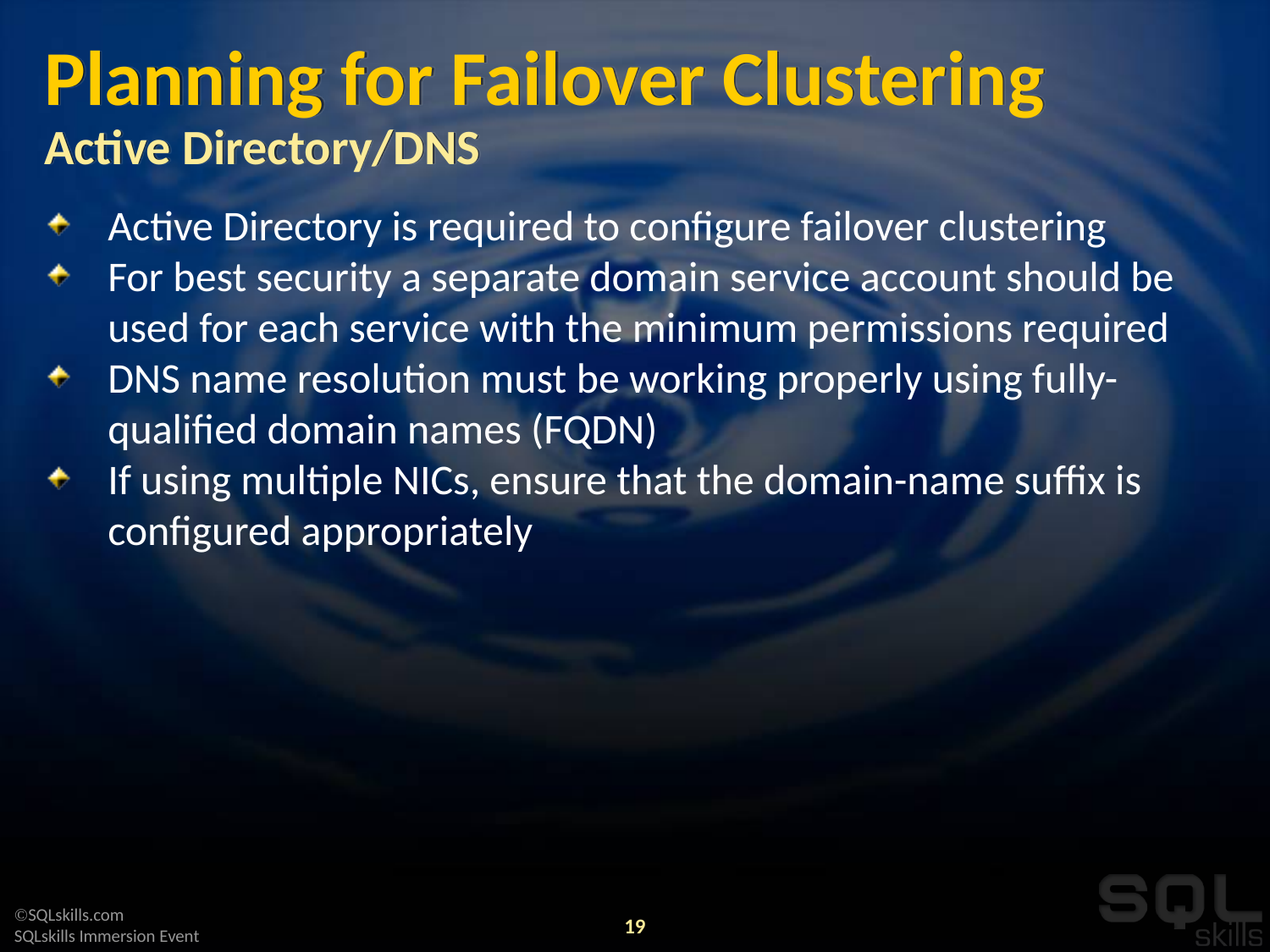

# Planning for Failover Clustering Active Directory/DNS
Active Directory is required to configure failover clustering
For best security a separate domain service account should be used for each service with the minimum permissions required
DNS name resolution must be working properly using fully-qualified domain names (FQDN)
If using multiple NICs, ensure that the domain-name suffix is configured appropriately
19